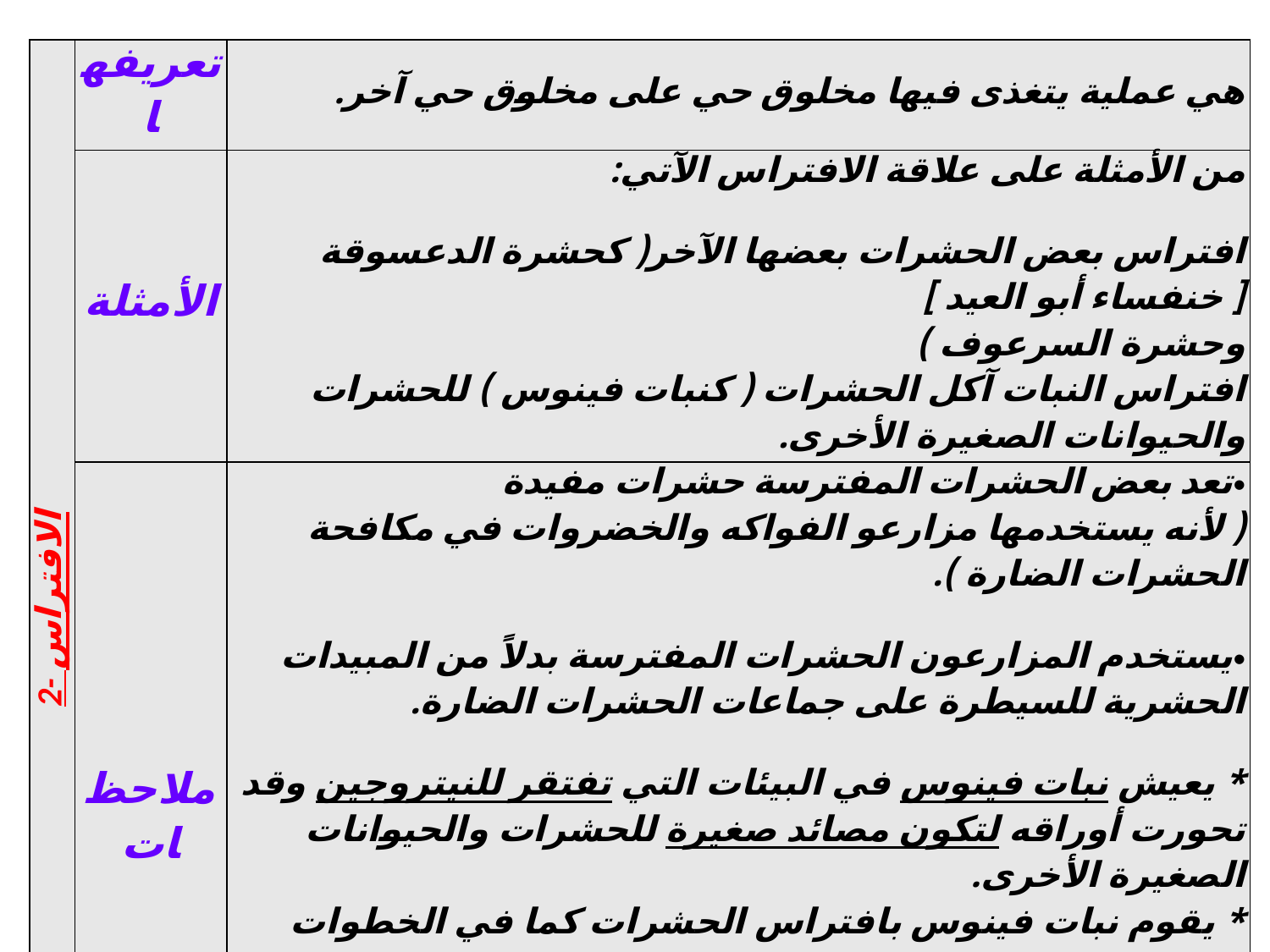

| 2- الافتراس | تعريفها | هي عملية يتغذى فيها مخلوق حي على مخلوق حي آخر. |
| --- | --- | --- |
|  | الأمثلة | من الأمثلة على علاقة الافتراس الآتي: افتراس بعض الحشرات بعضها الآخر( كحشرة الدعسوقة [ خنفساء أبو العيد ] وحشرة السرعوف ) افتراس النبات آكل الحشرات ( كنبات فينوس ) للحشرات والحيوانات الصغيرة الأخرى. |
|  | ملاحظات | تعد بعض الحشرات المفترسة حشرات مفيدة ( لأنه يستخدمها مزارعو الفواكه والخضروات في مكافحة الحشرات الضارة ). يستخدم المزارعون الحشرات المفترسة بدلاً من المبيدات الحشرية للسيطرة على جماعات الحشرات الضارة. \* يعيش نبات فينوس في البيئات التي تفتقر للنيتروجين وقد تحورت أوراقه لتكون مصائد صغيرة للحشرات والحيوانات الصغيرة الأخرى. \* يقوم نبات فينوس بافتراس الحشرات كما في الخطوات التالية: 1- يفرز النبات مادة حلوة لزجة لجذب الحشرات. 2- عندما تصبح الحشرة على الورقة تُطبق عليها ( أوراقها تحورت إلى مصائد ). 3- يفرز النبات مادة تهضم الحشرة على مدى بضعة أيام. |